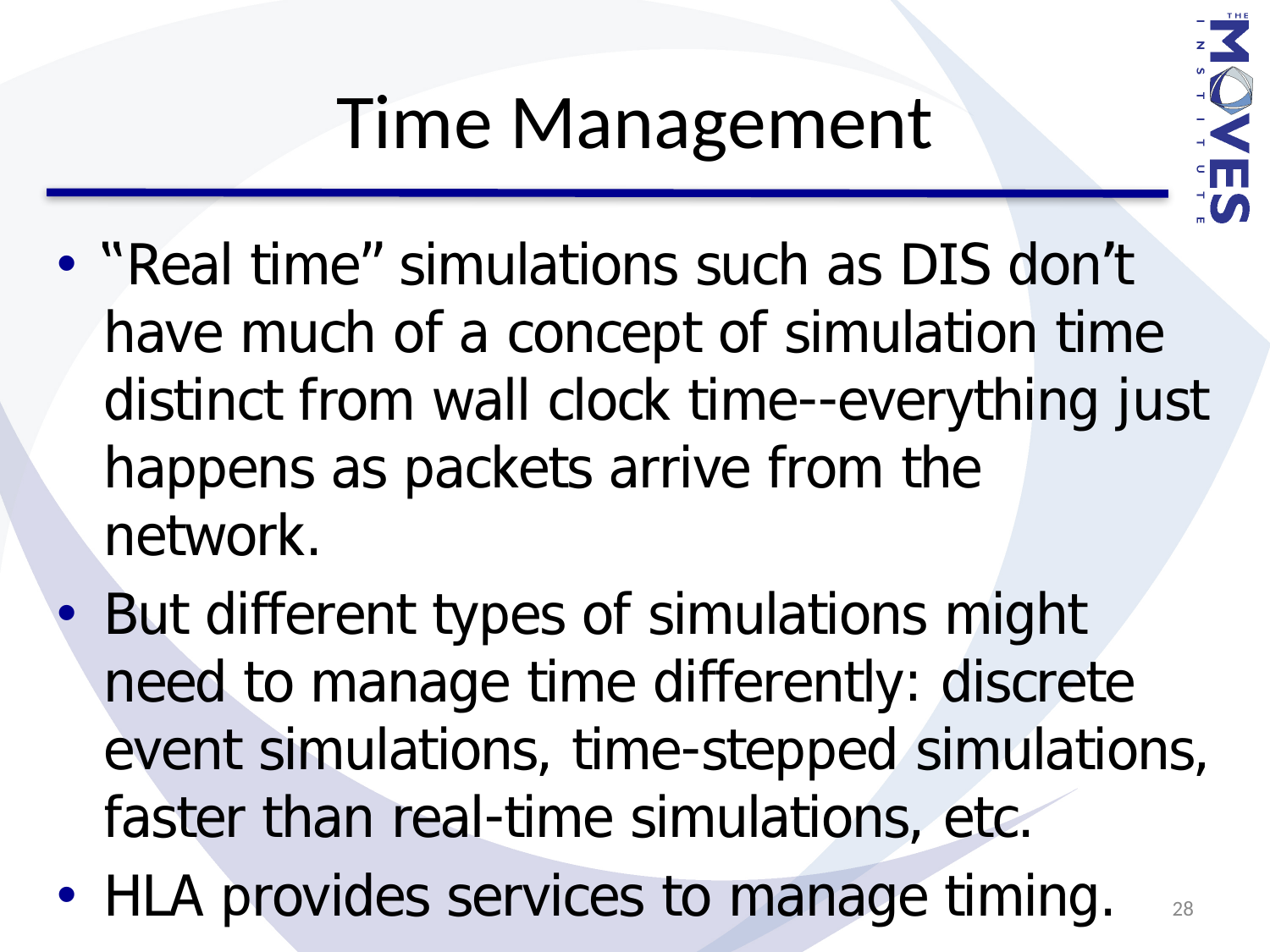

# Time Management
“Real time” simulations such as DIS don’t have much of a concept of simulation time distinct from wall clock time--everything just happens as packets arrive from the network.
But different types of simulations might need to manage time differently: discrete event simulations, time-stepped simulations, faster than real-time simulations, etc.
HLA provides services to manage timing.
28